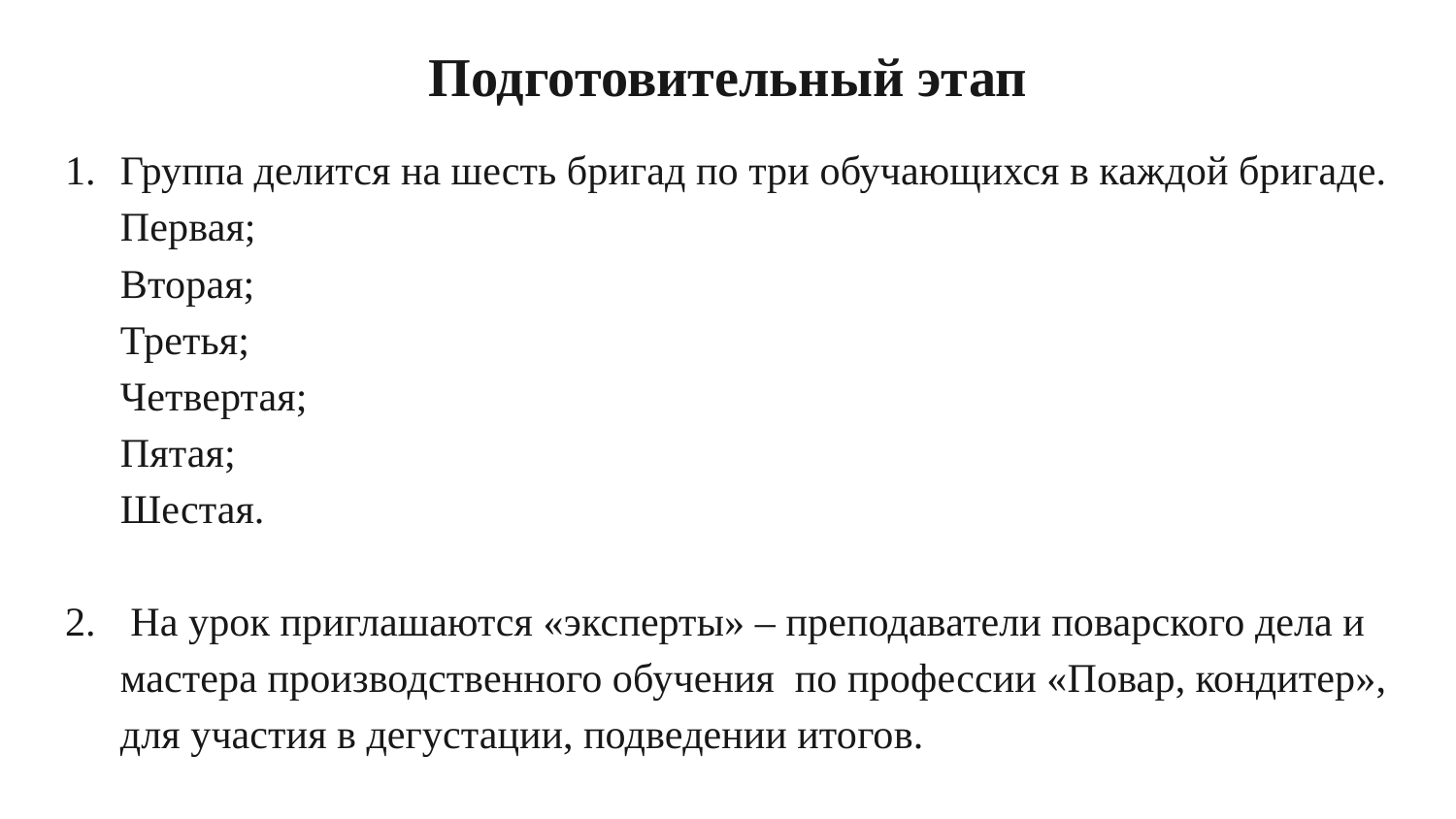

# Подготовительный этап

Группа делится на шесть бригад по три обучающихся в каждой бригаде.
Первая;
Вторая;
Третья;
Четвертая;
Пятая;
Шестая.

 На урок приглашаются «эксперты» – преподаватели поварского дела и мастера производственного обучения  по профессии «Повар, кондитер», для участия в дегустации, подведении итогов.